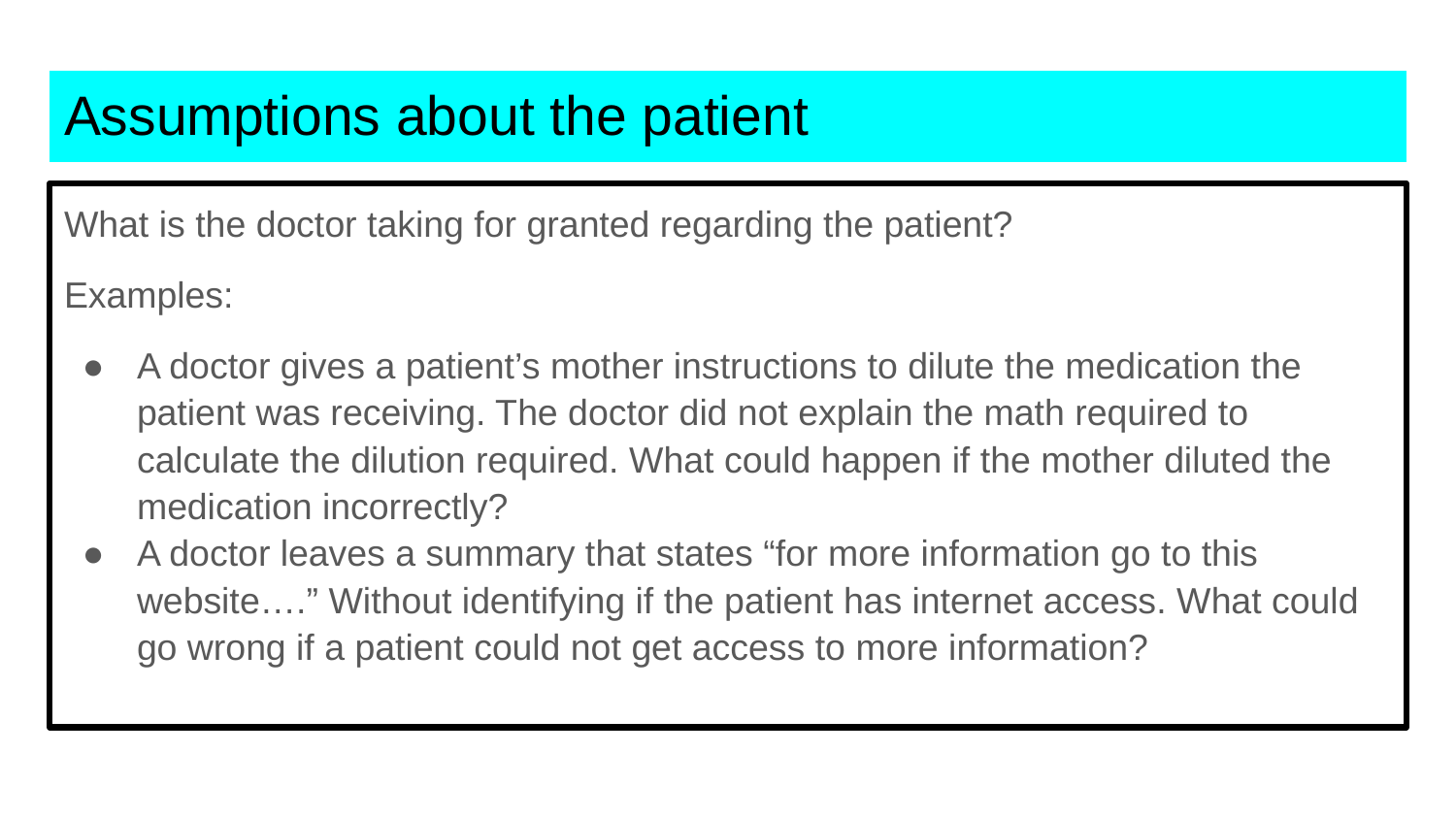

# Assumptions about the patient
What is the doctor taking for granted regarding the patient?
Examples:
A doctor gives a patient’s mother instructions to dilute the medication the patient was receiving. The doctor did not explain the math required to calculate the dilution required. What could happen if the mother diluted the medication incorrectly?
A doctor leaves a summary that states “for more information go to this website….” Without identifying if the patient has internet access. What could go wrong if a patient could not get access to more information?